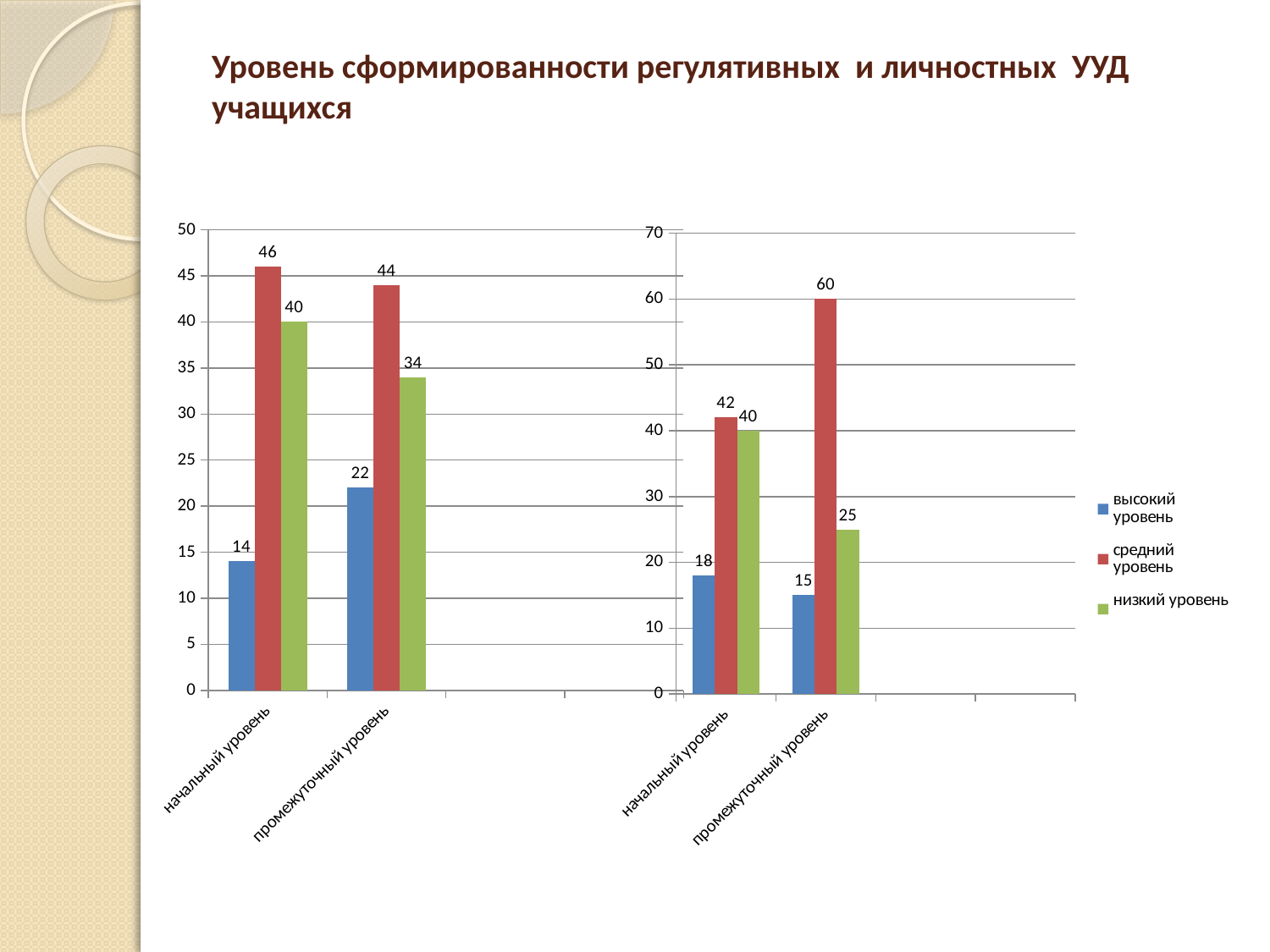

# Уровень сформированности регулятивных  и личностных  УУД учащихся

### Chart

| Category | высокий уровень | средний уровень | низкий уровень |
|---|---|---|---|
| начальный уровень | 14.0 | 46.0 | 40.0 |
| промежуточный уровень | 22.0 | 44.0 | 34.0 |

### Chart

| Category | высокий уровень | средний уровень | низкий уровень |
|---|---|---|---|
| начальный уровень | 18.0 | 42.0 | 40.0 |
| промежуточный уровень | 15.0 | 60.0 | 25.0 |